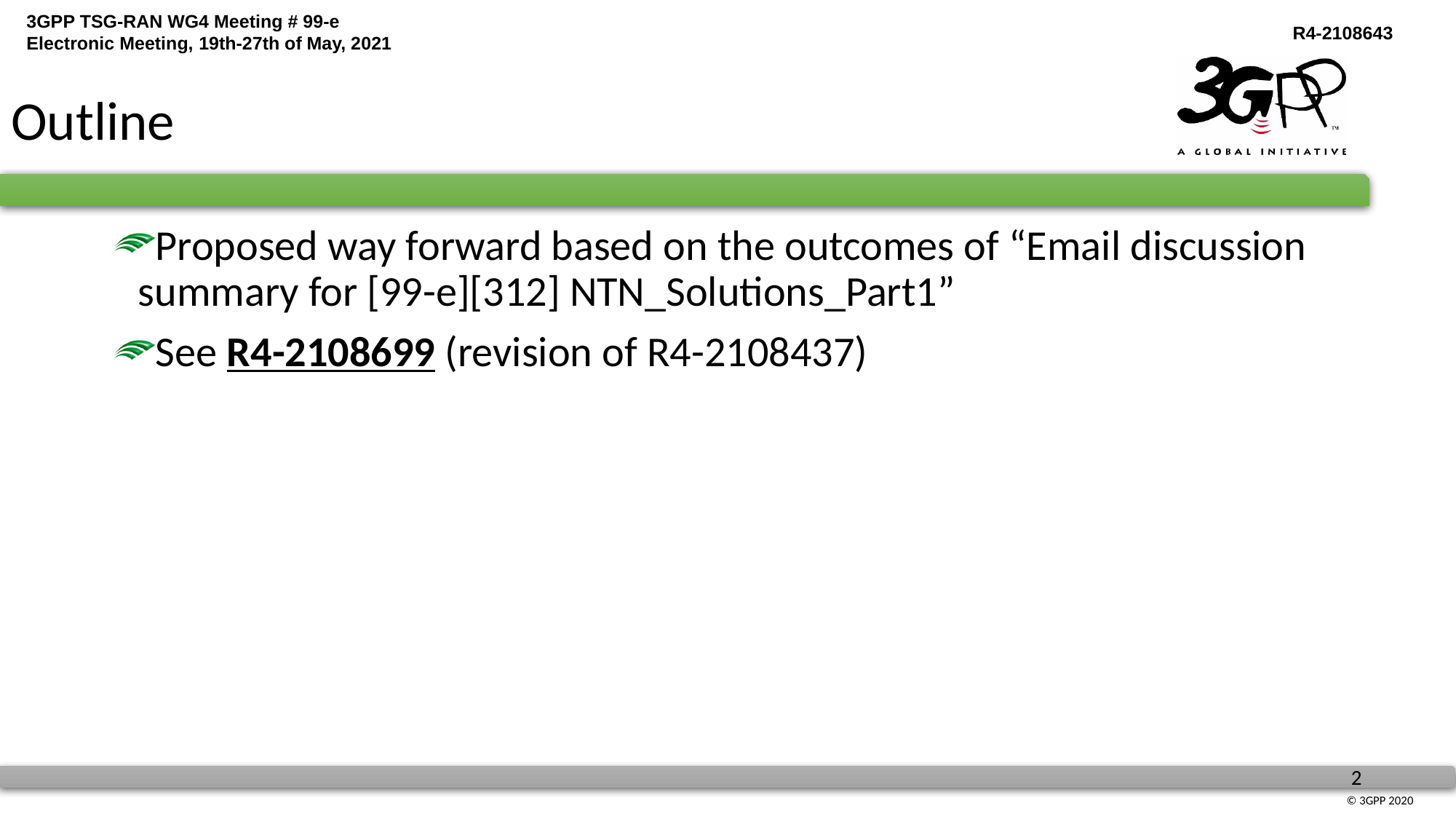

# Outline
Proposed way forward based on the outcomes of “Email discussion summary for [99-e][312] NTN_Solutions_Part1”
See R4-2108699 (revision of R4-2108437)